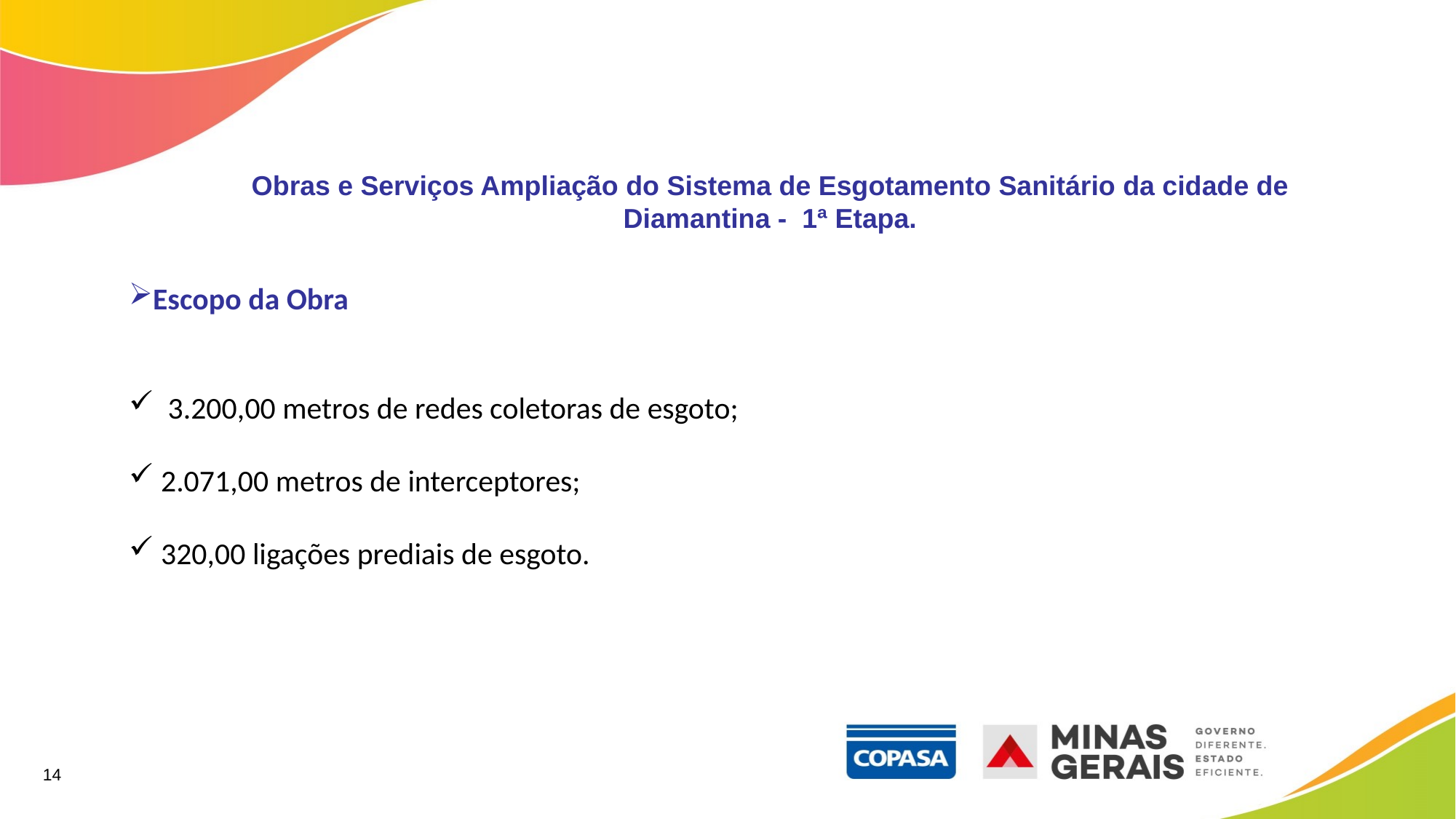

14
Obras e Serviços Ampliação do Sistema de Esgotamento Sanitário da cidade de Diamantina -  1ª Etapa.
Escopo da Obra

  3.200,00 metros de redes coletoras de esgoto;
 2.071,00 metros de interceptores;
 320,00 ligações prediais de esgoto.